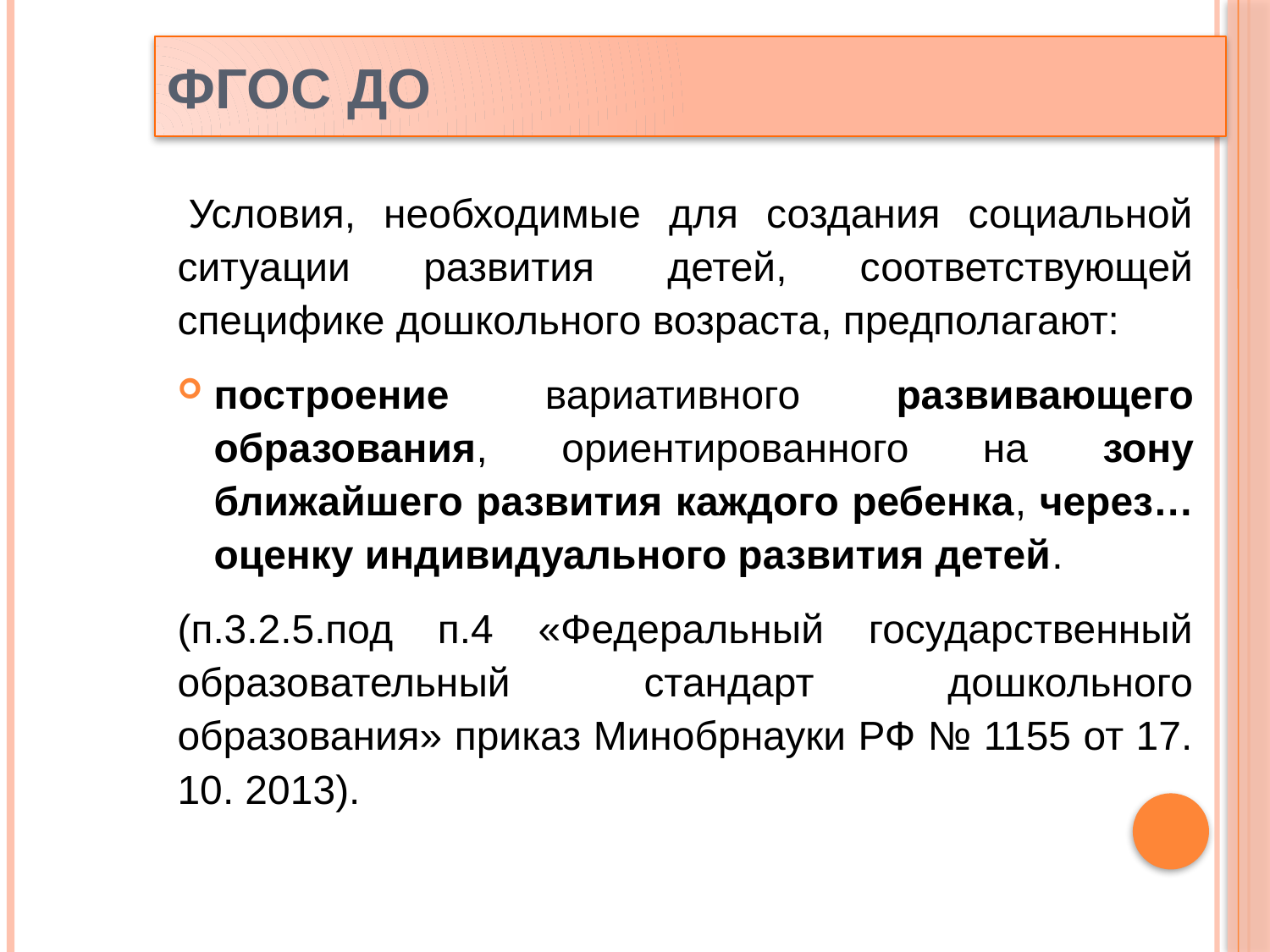

ФГОС ДО
Условия, необходимые для создания социальной ситуации развития детей, соответствующей специфике дошкольного возраста, предполагают:
построение вариативного развивающего образования, ориентированного на зону ближайшего развития каждого ребенка, через…оценку индивидуального развития детей.
(п.3.2.5.под п.4 «Федеральный государственный образовательный стандарт дошкольного образования» приказ Минобрнауки РФ № 1155 от 17. 10. 2013).